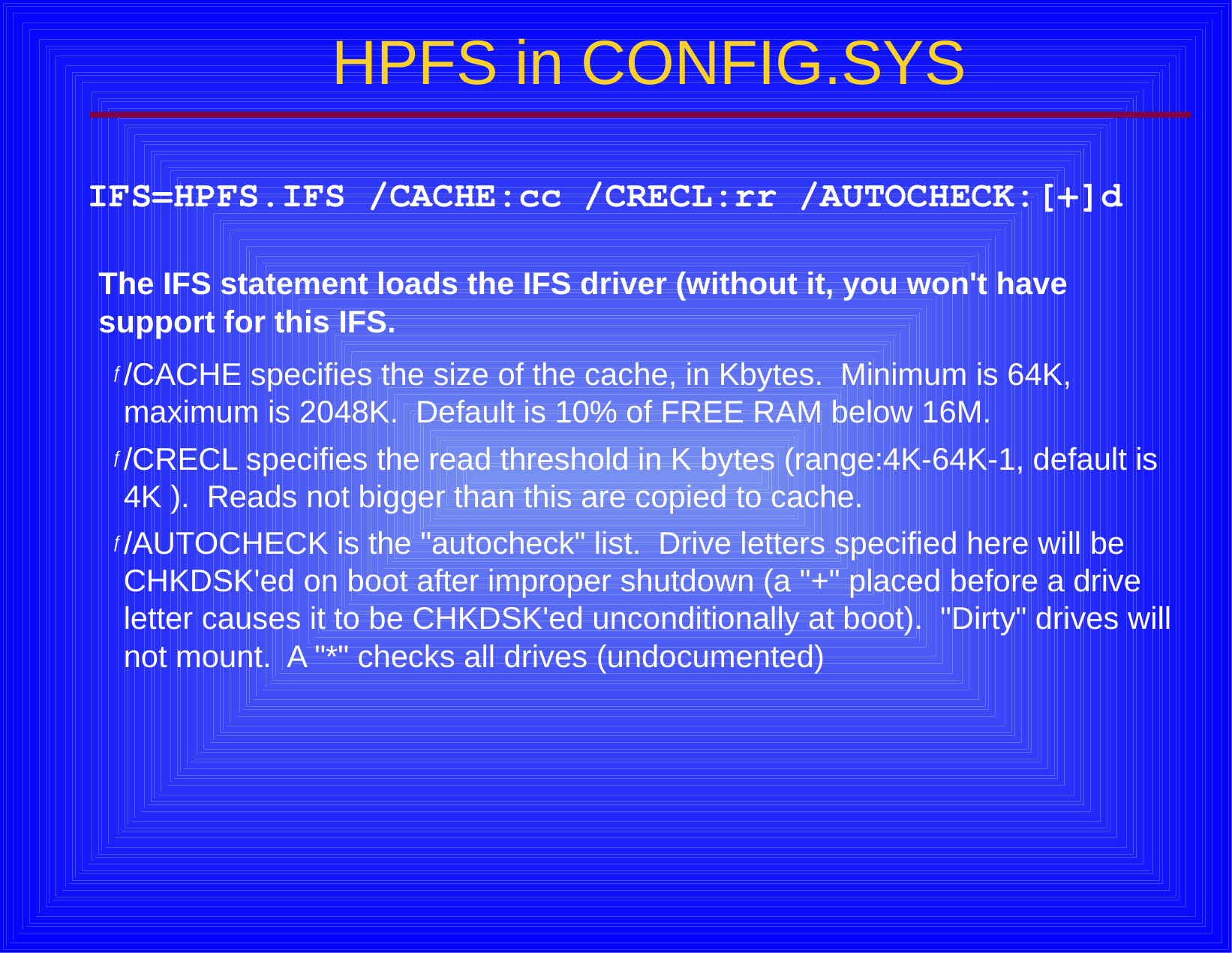

HPFS in CONFIG.SYS

IFS=HPFS.IFS /CACHE:cc /CRECL:rr /AUTOCHECK:[+]d
The IFS statement loads the IFS driver (without it, you won't have support for this IFS.
/CACHE specifies the size of the cache, in Kbytes.  Minimum is 64K, maximum is 2048K.  Default is 10% of FREE RAM below 16M.
/CRECL specifies the read threshold in K bytes (range:4K-64K-1, default is 4K ).  Reads not bigger than this are copied to cache.
/AUTOCHECK is the "autocheck" list.  Drive letters specified here will be CHKDSK'ed on boot after improper shutdown (a "+" placed before a drive letter causes it to be CHKDSK'ed unconditionally at boot).  "Dirty" drives will not mount.  A "*" checks all drives (undocumented)